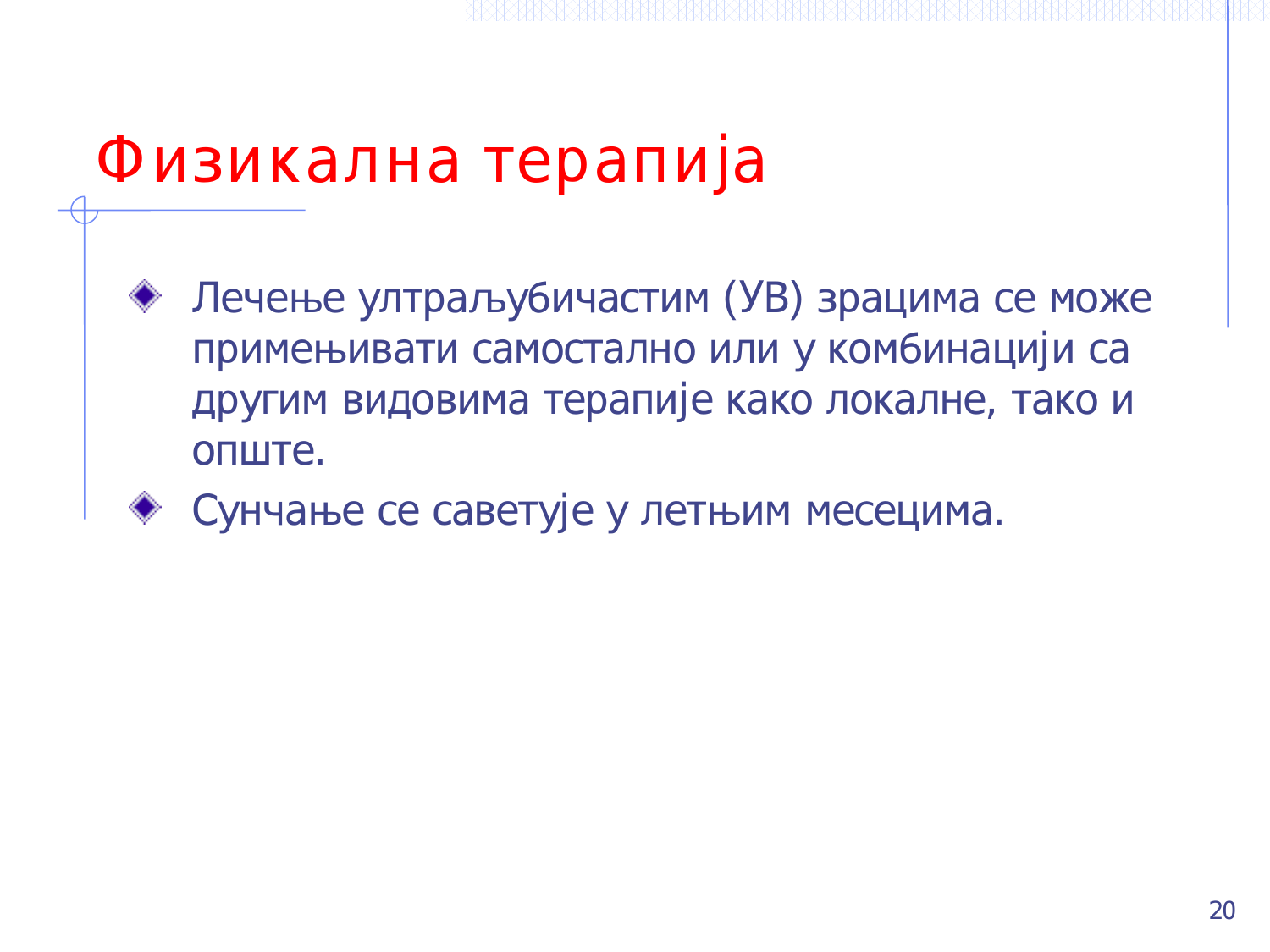

# Физикална терапија
Лечење ултраљубичастим (УВ) зрацима се може примењивати самостално или у комбинацији са другим видовима терапије како локалне, тако и опште.
Сунчање се саветује у летњим месецима.
20